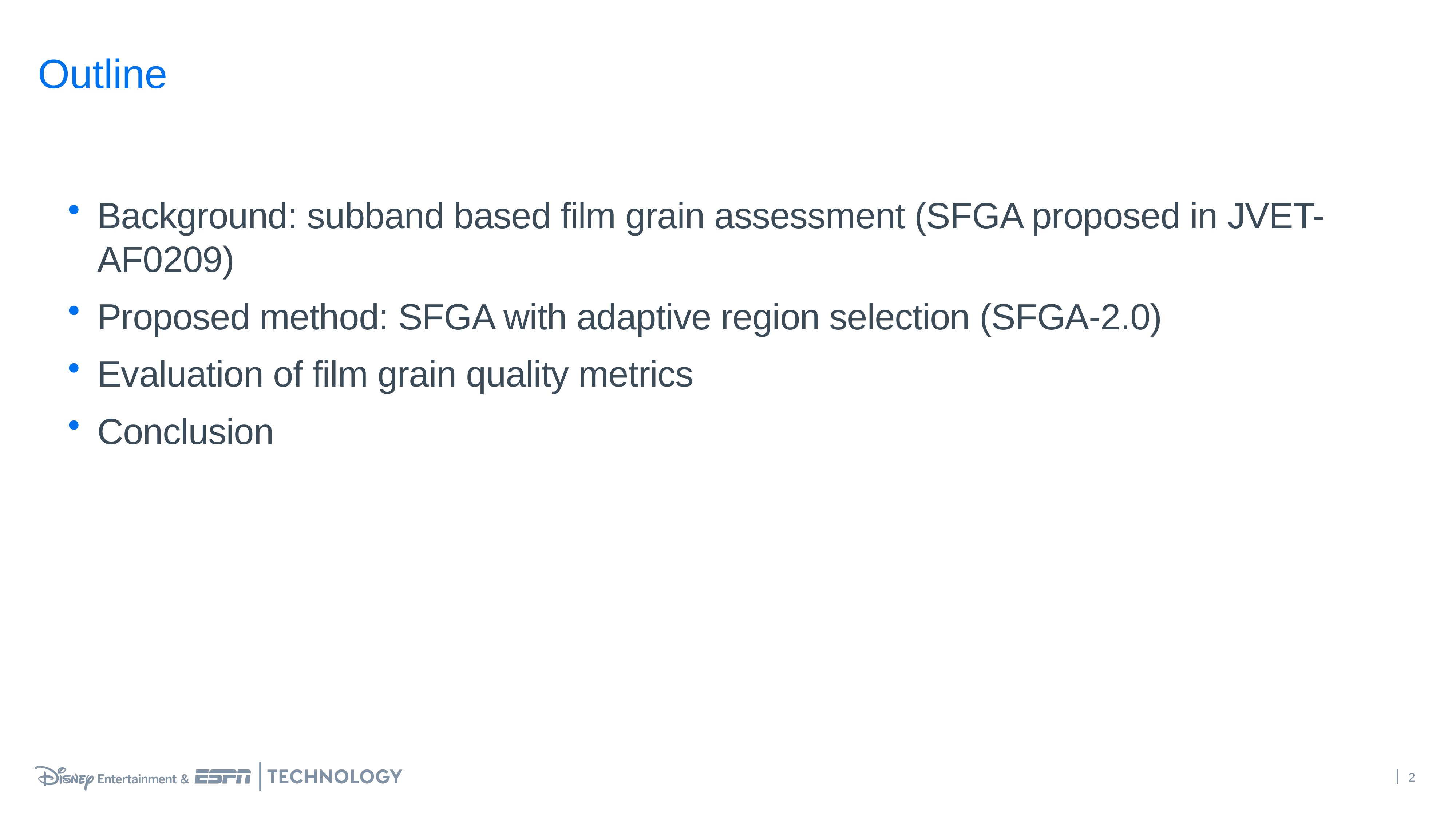

# Outline
Background: subband based film grain assessment (SFGA proposed in JVET-AF0209)
Proposed method: SFGA with adaptive region selection (SFGA-2.0)
Evaluation of film grain quality metrics
Conclusion
2